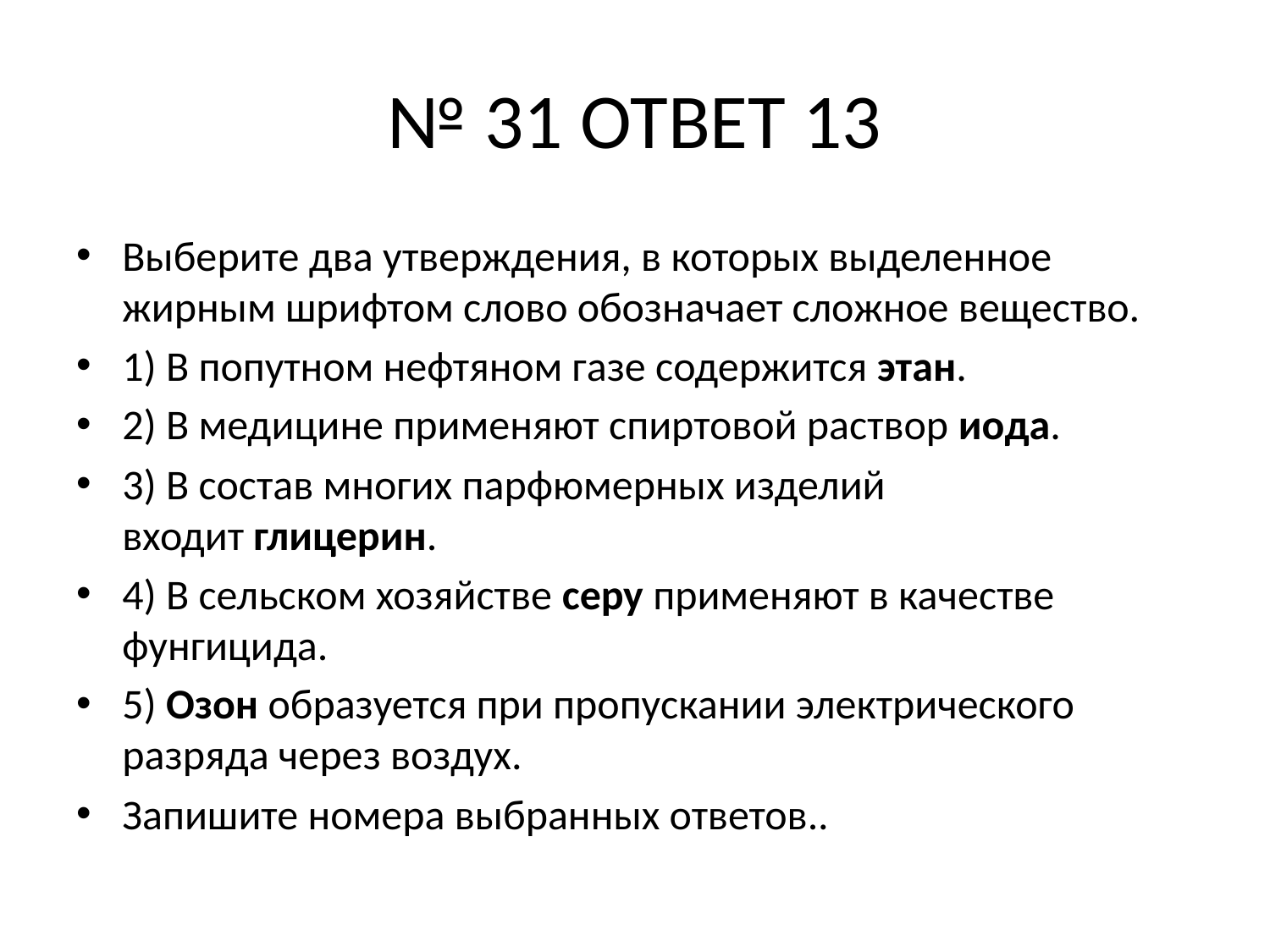

# № 31 ОТВЕТ 13
Выберите два утверждения, в которых выделенное жирным шрифтом слово обозначает сложное вещество.
1) В попутном нефтяном газе содержится этан.
2) В медицине применяют спиртовой раствор иода.
3) В состав многих парфюмерных изделий входит глицерин.
4) В сельском хозяйстве серу применяют в качестве фунгицида.
5) Озон образуется при пропускании электрического разряда через воздух.
Запишите номера выбранных ответов..